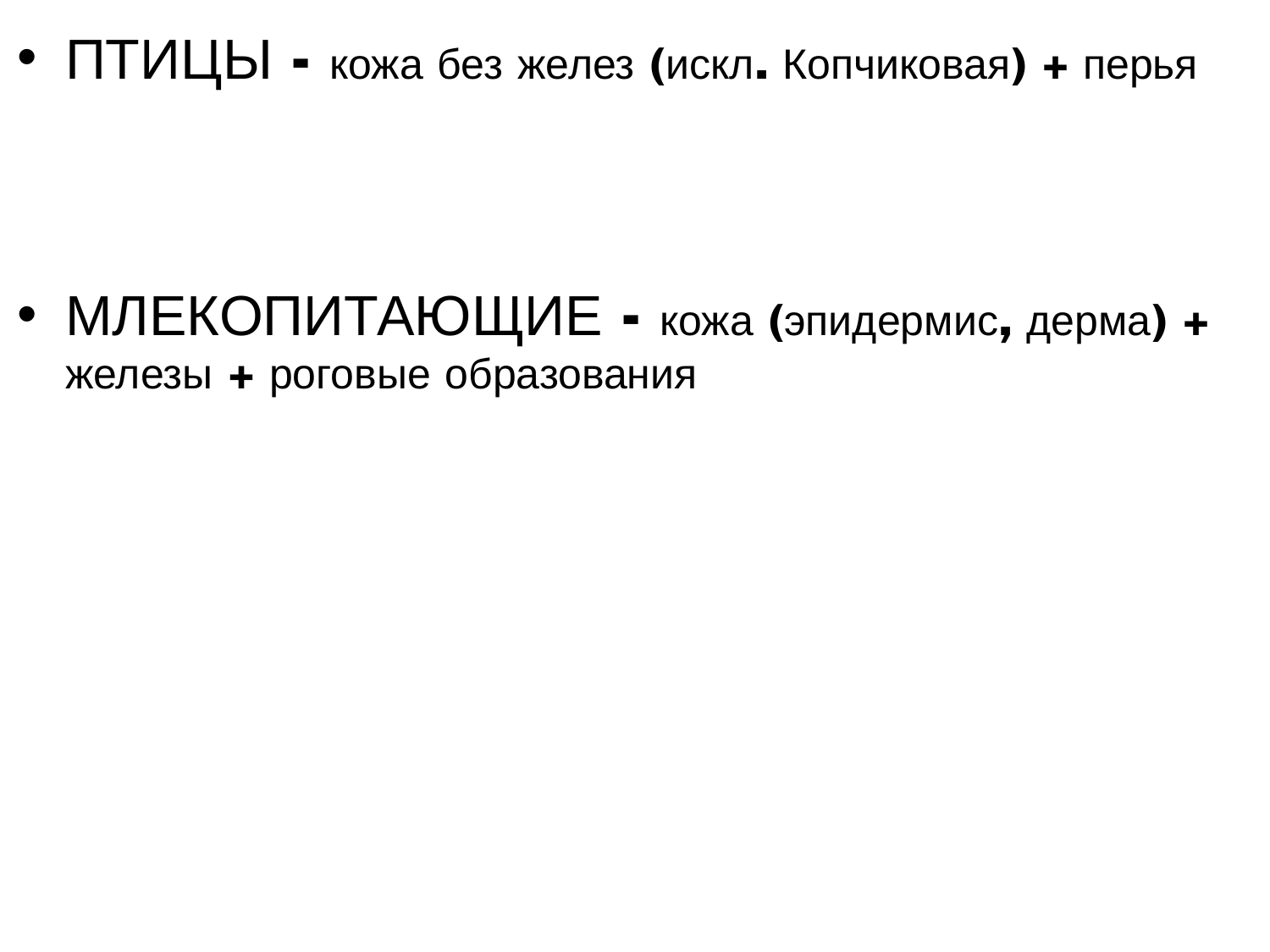

#
ПТИЦЫ - кожа без желез (искл. Копчиковая) + перья

МЛЕКОПИТАЮЩИЕ - кожа (эпидермис, дерма) + железы + роговые образования